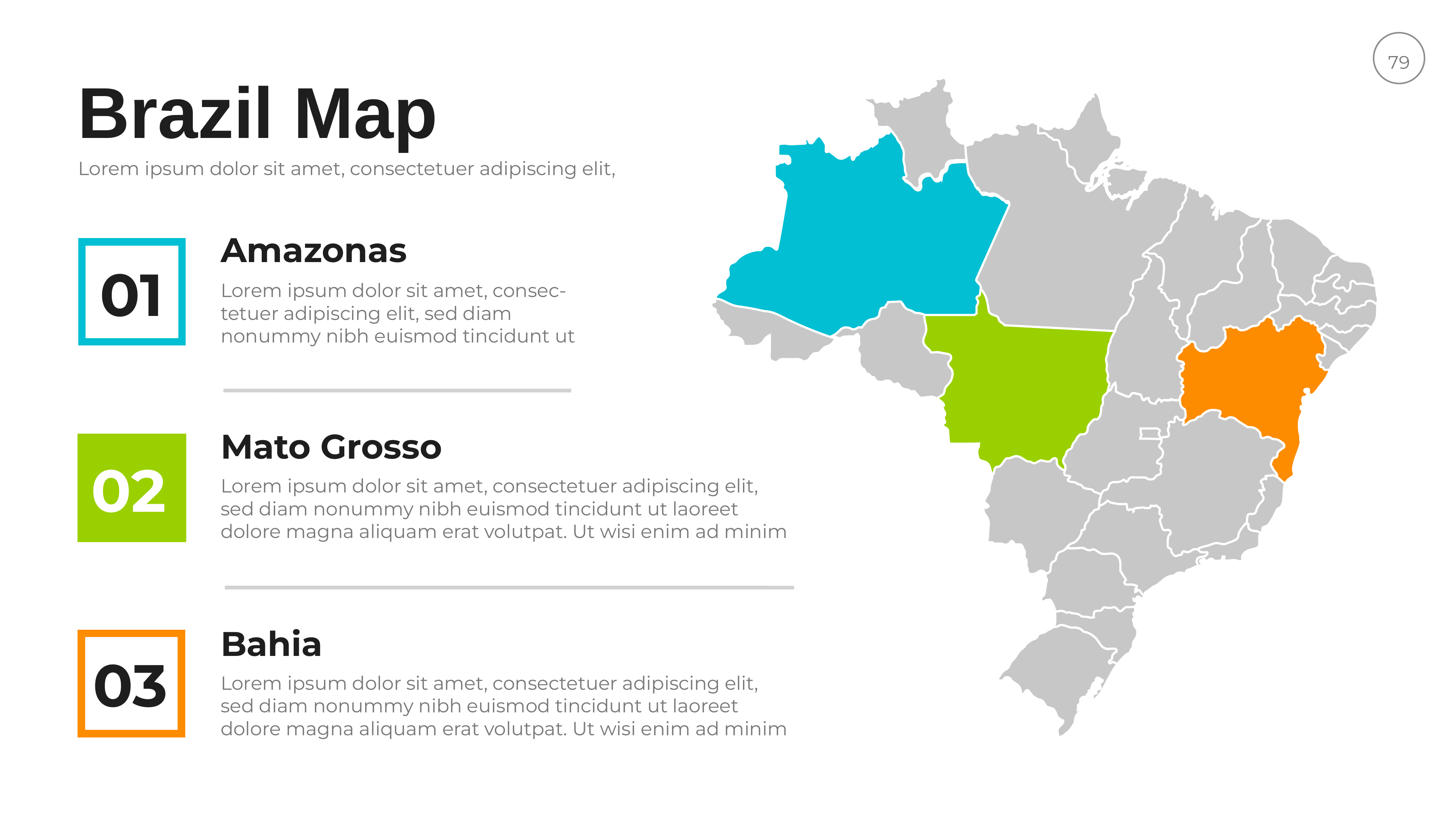

Brazil Map

Lorem ipsum dolor sit amet, consectetuer adipiscing elit,

Amazonas

01

Lorem ipsum dolor sit amet, consec-
tetuer adipiscing elit, sed diam
nonummy nibh euismod tincidunt ut

Mato Grosso

02

Lorem ipsum dolor sit amet, consectetuer adipiscing elit, sed diam nonummy nibh euismod tincidunt ut laoreet dolore magna aliquam erat volutpat. Ut wisi enim ad minim

Bahia

03
Lorem ipsum dolor sit amet, consectetuer adipiscing elit, sed diam nonummy nibh euismod tincidunt ut laoreet dolore magna aliquam erat volutpat. Ut wisi enim ad minim